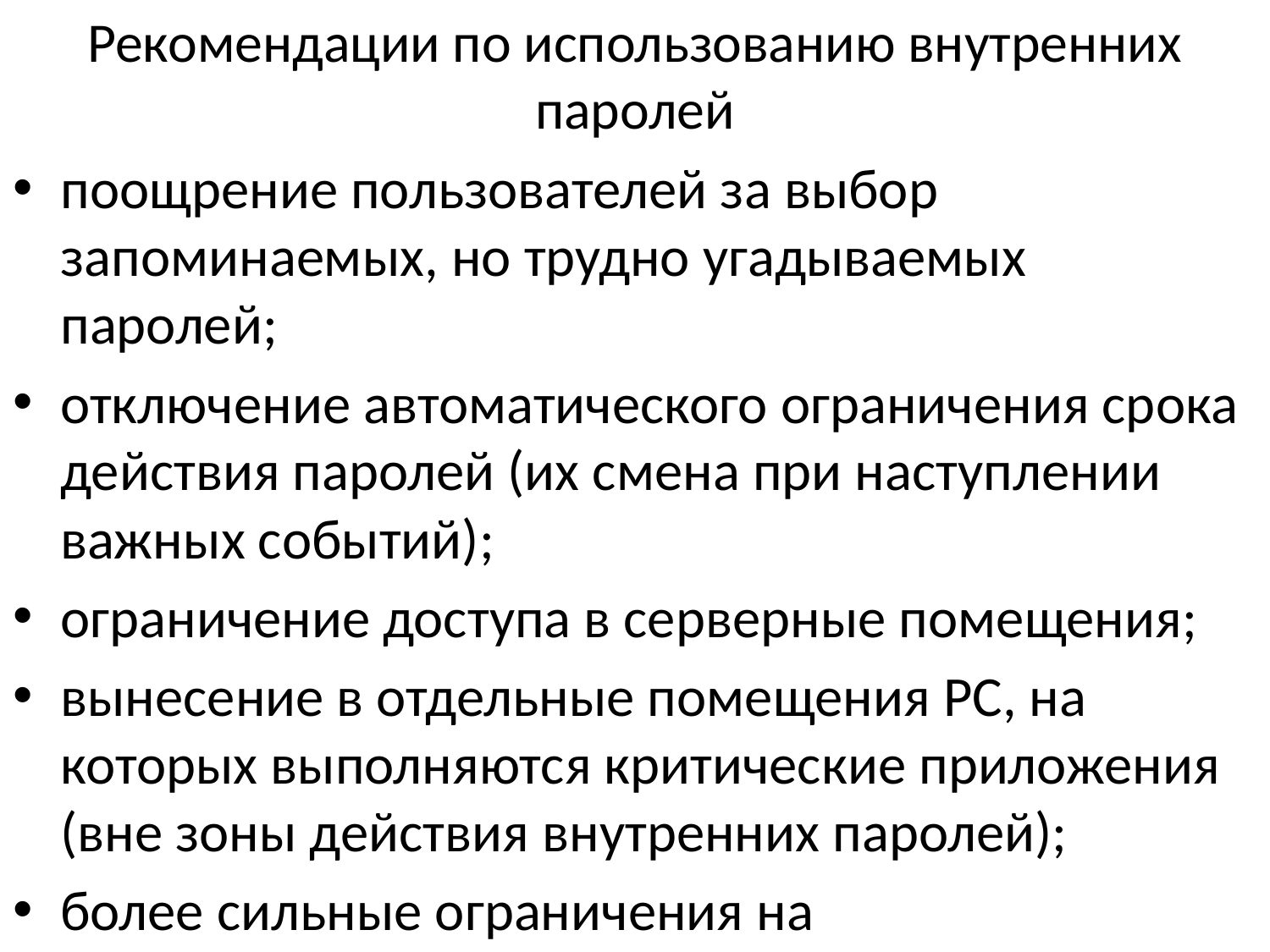

# Рекомендации по использованию внутренних паролей
поощрение пользователей за выбор запоминаемых, но трудно угадываемых паролей;
отключение автоматического ограничения срока действия паролей (их смена при наступлении важных событий);
ограничение доступа в серверные помещения;
вынесение в отдельные помещения РС, на которых выполняются критические приложения (вне зоны действия внутренних паролей);
более сильные ограничения на административные пароли.